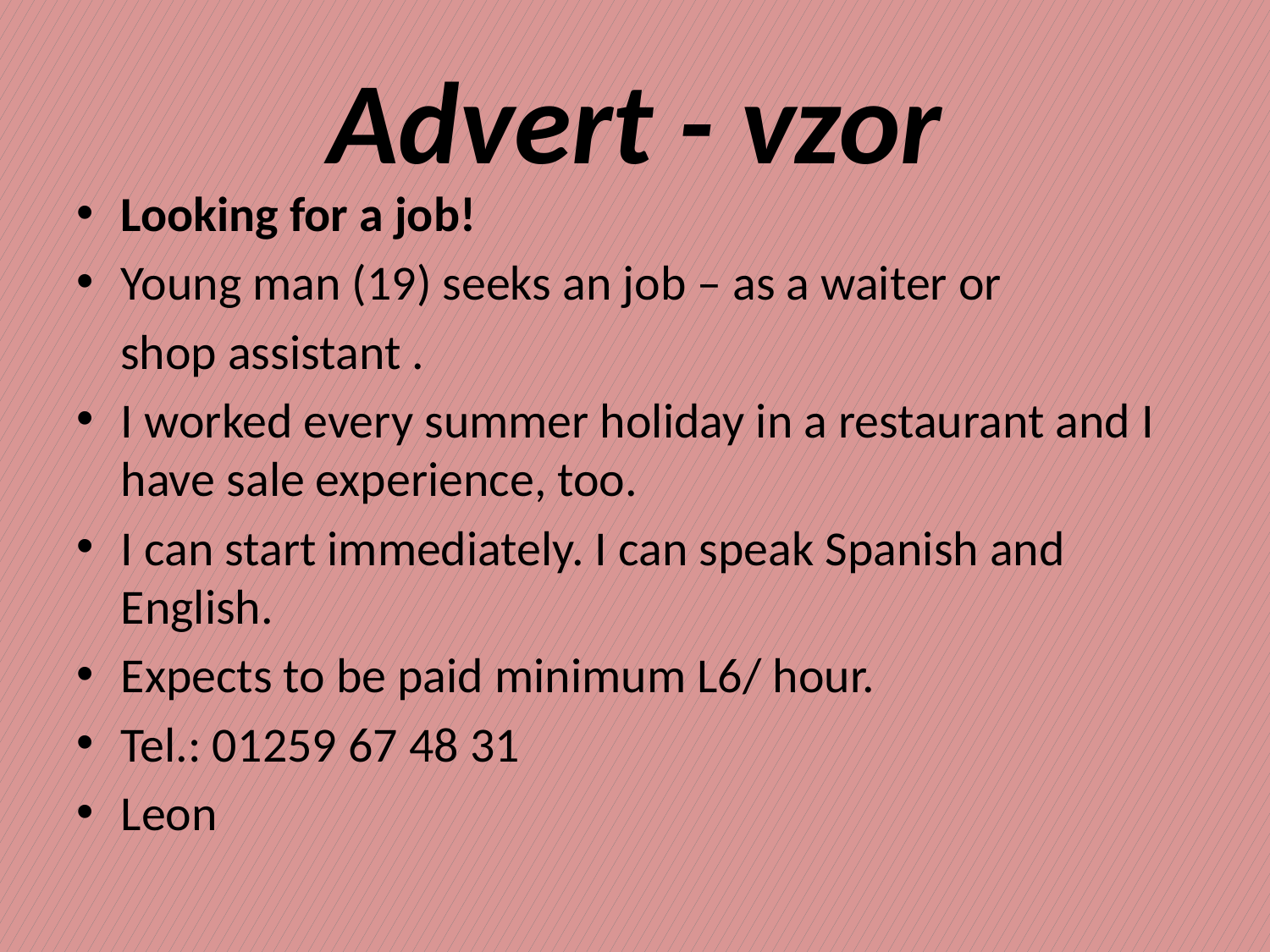

# Advert - vzor
Looking for a job!
Young man (19) seeks an job – as a waiter or
    shop assistant .
I worked every summer holiday in a restaurant and I have sale experience, too.
I can start immediately. I can speak Spanish and English.
Expects to be paid minimum L6/ hour.
Tel.: 01259 67 48 31
Leon